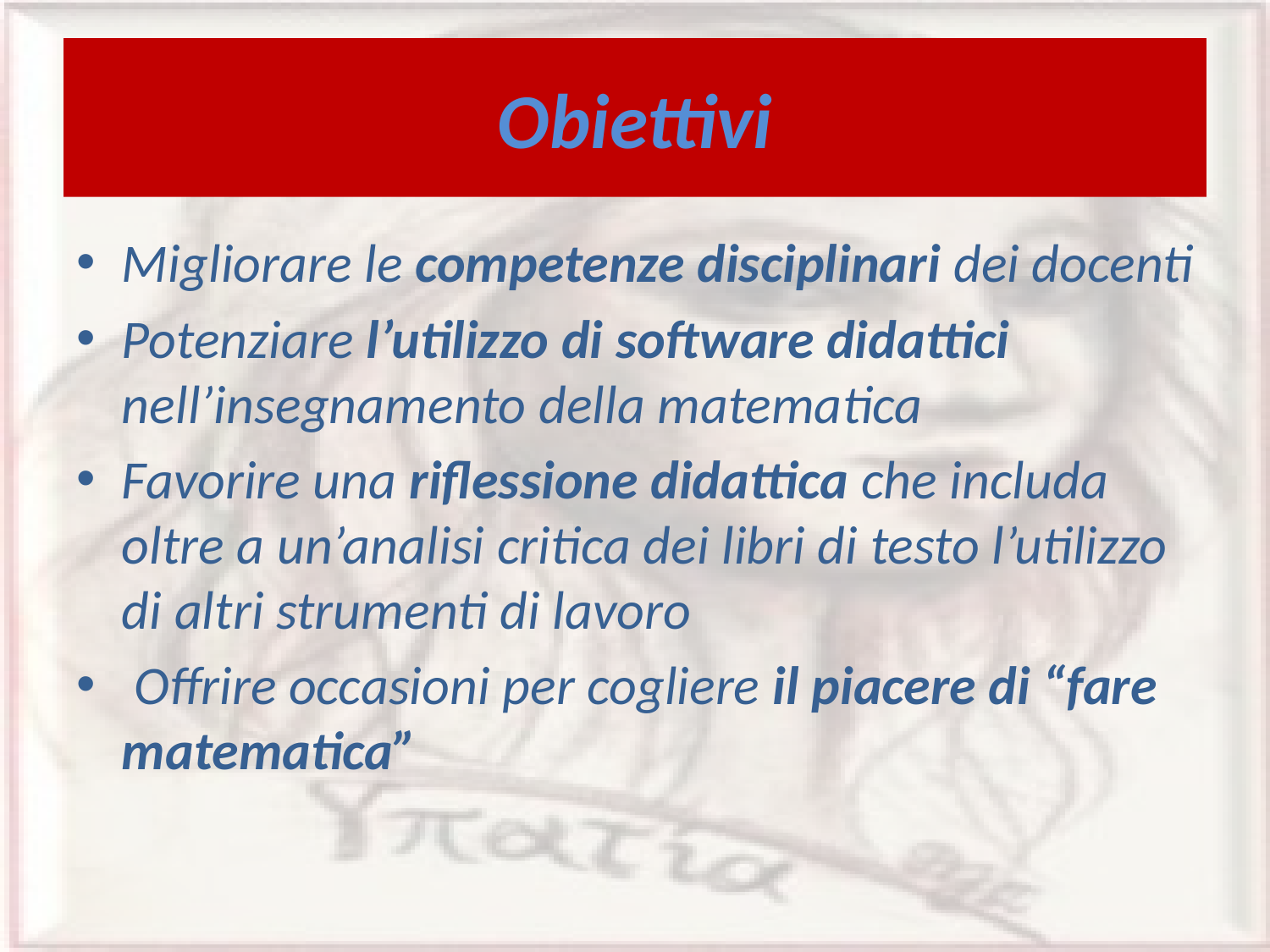

# Obiettivi
Migliorare le competenze disciplinari dei docenti
Potenziare l’utilizzo di software didattici nell’insegnamento della matematica
Favorire una riflessione didattica che includa oltre a un’analisi critica dei libri di testo l’utilizzo di altri strumenti di lavoro
 Offrire occasioni per cogliere il piacere di “fare matematica”